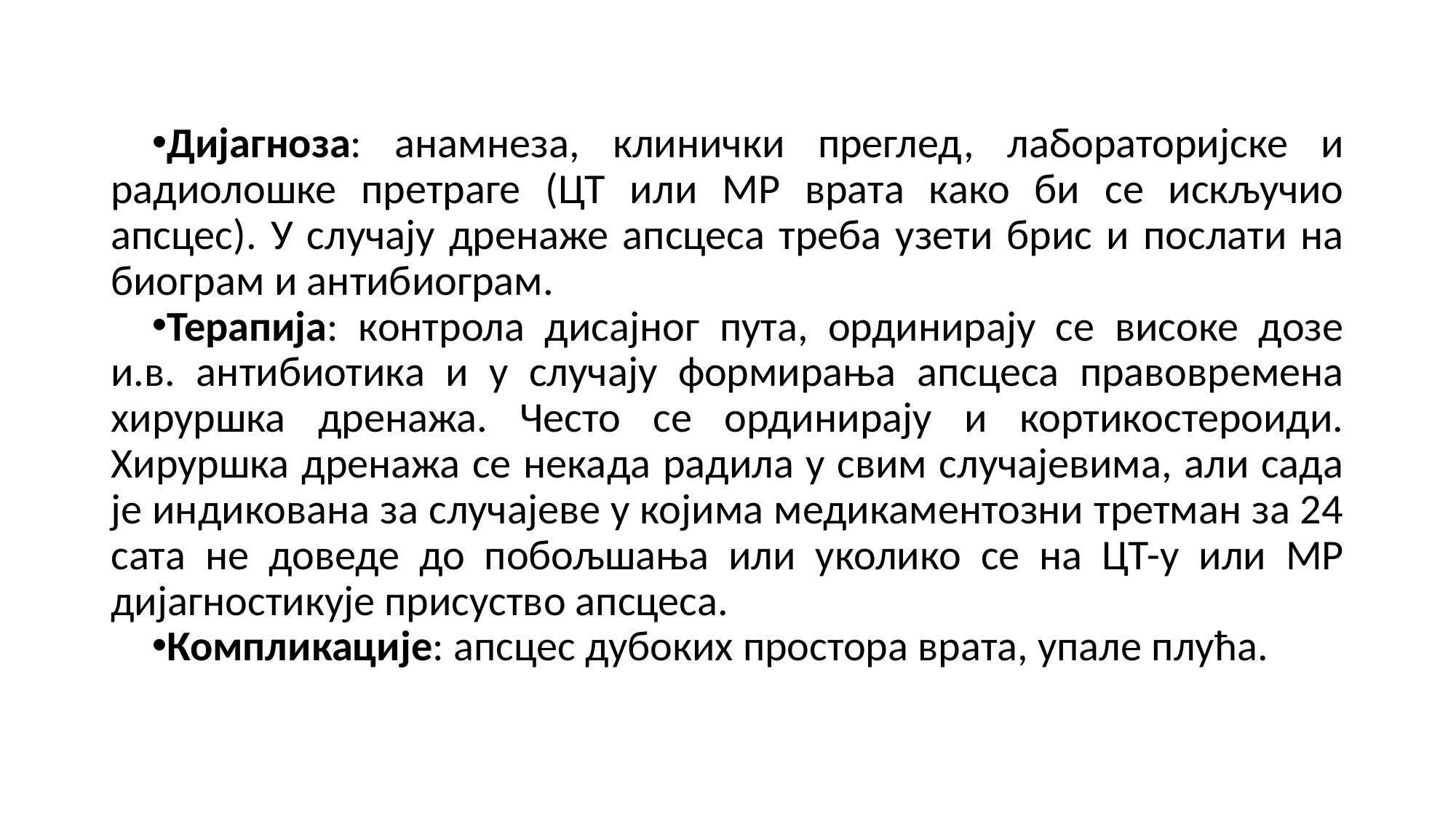

Дијагноза: анамнеза, клинички преглед, лабораторијске и радиолошке претраге (ЦТ или МР врата како би се искључио апсцес). У случају дренаже апсцеса треба узети брис и послати на биограм и антибиограм.
Терапија: контрола дисајног пута, ординирају се високе дозе и.в. антибиотика и у случају формирања апсцеса правовремена хируршка дренажа. Често се ординирају и кортикостероиди. Хируршка дренажа се некада радила у свим случајевима, али сада је индикована за случајеве у којима медикаментозни третман за 24 сата не доведе до побољшања или уколико се на ЦТ-у или МР дијагностикује присуство апсцеса.
Компликације: апсцес дубоких простора врата, упале плућа.